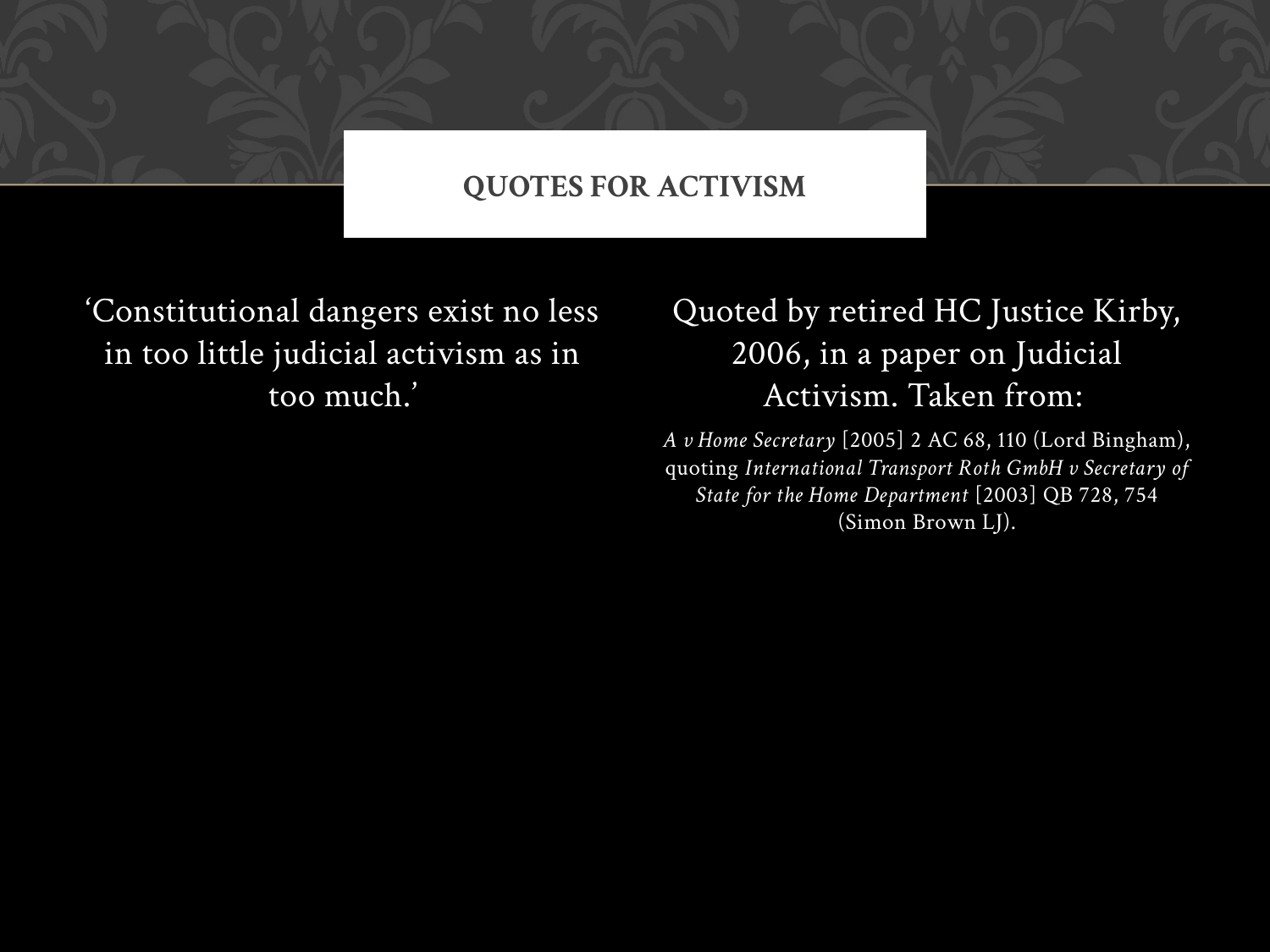

# Quotes FOR activism
‘Constitutional dangers exist no less in too little judicial activism as in too much.’
Quoted by retired HC Justice Kirby, 2006, in a paper on Judicial Activism. Taken from:
A v Home Secretary [2005] 2 AC 68, 110 (Lord Bingham), quoting International Transport Roth GmbH v Secretary of State for the Home Department [2003] QB 728, 754 (Simon Brown LJ).